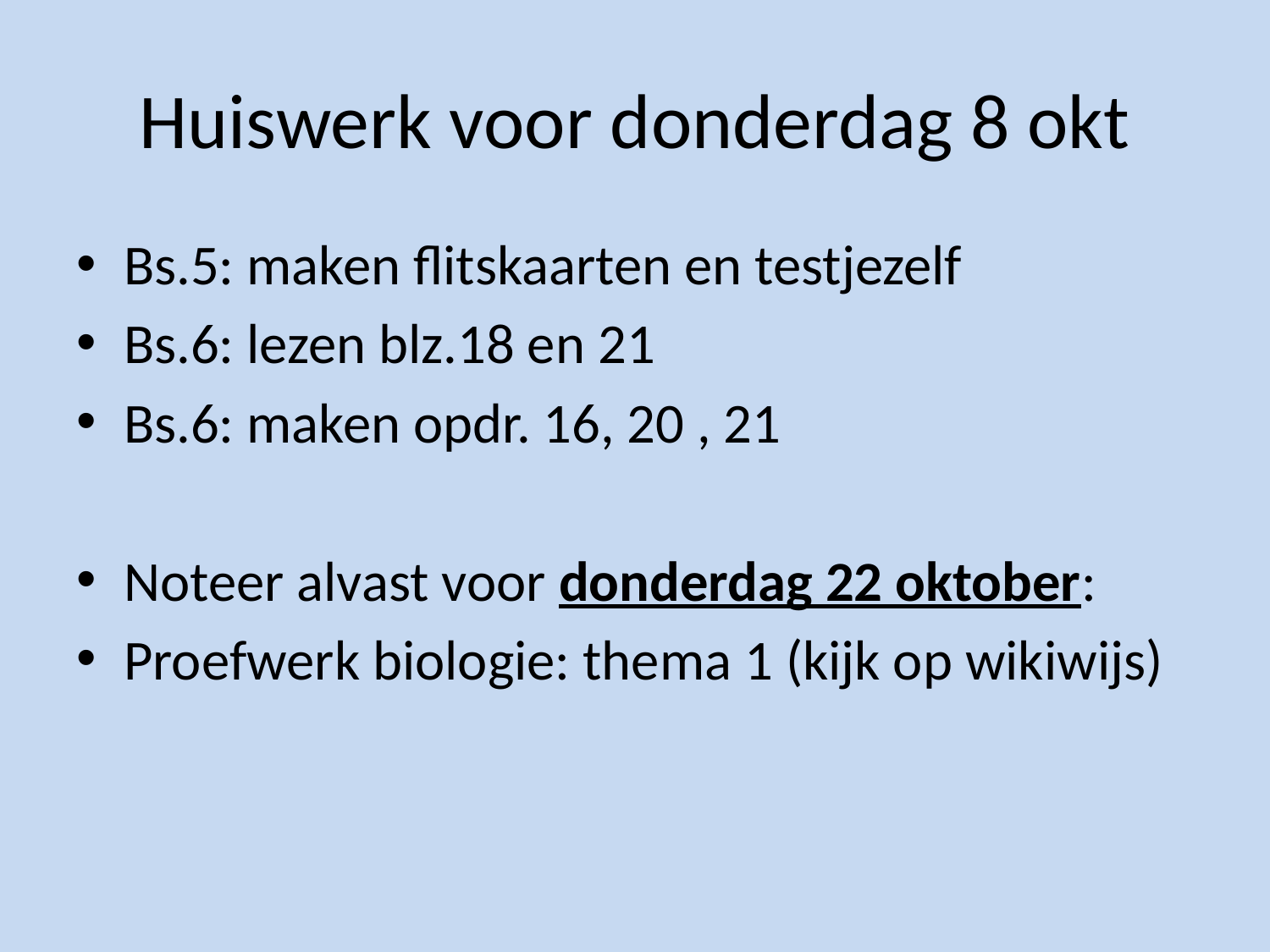

# Huiswerk voor donderdag 8 okt
Bs.5: maken flitskaarten en testjezelf
Bs.6: lezen blz.18 en 21
Bs.6: maken opdr. 16, 20 , 21

Noteer alvast voor donderdag 22 oktober:
Proefwerk biologie: thema 1 (kijk op wikiwijs)